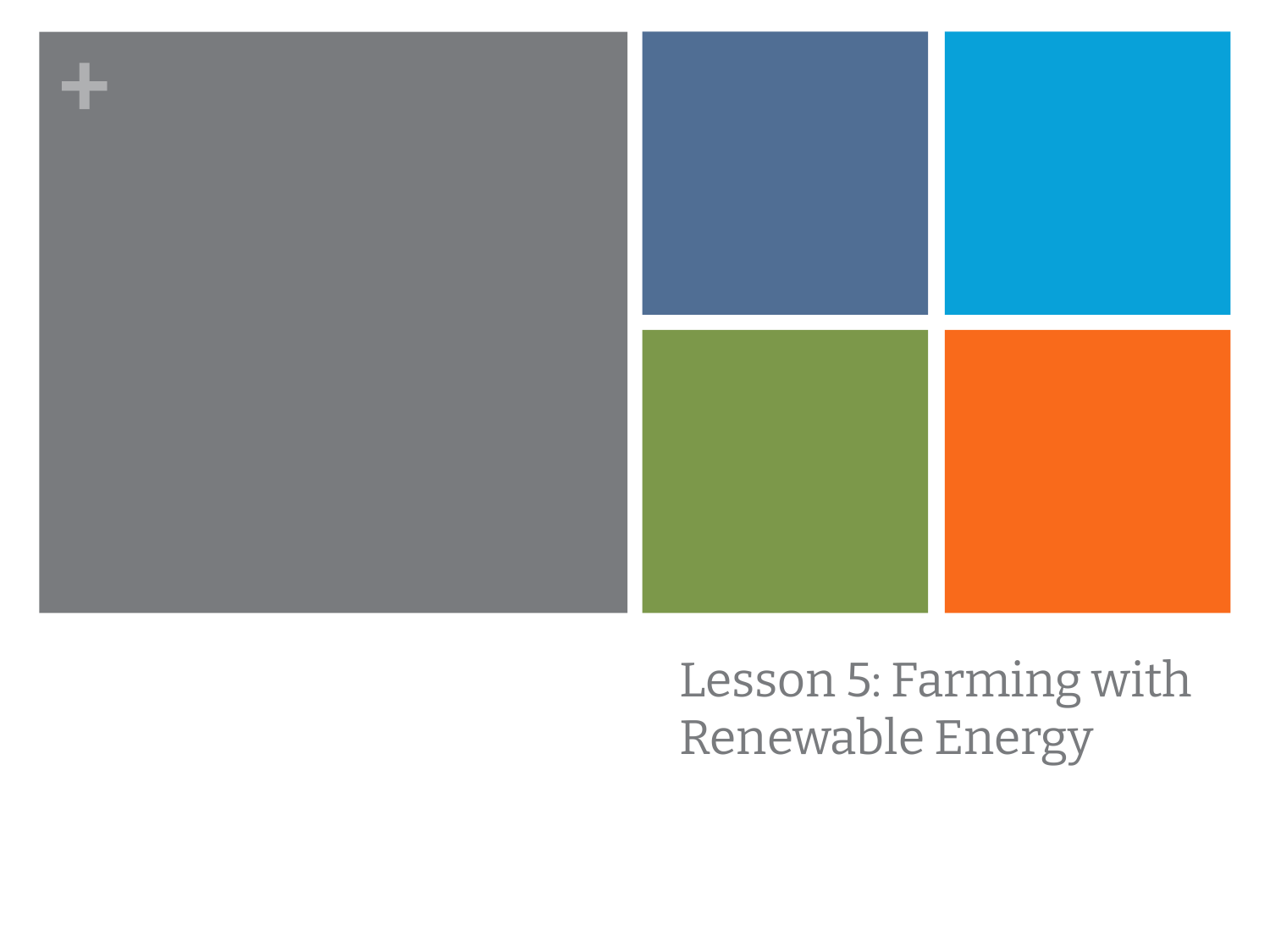

# Lesson 5: Farming with Renewable Energy